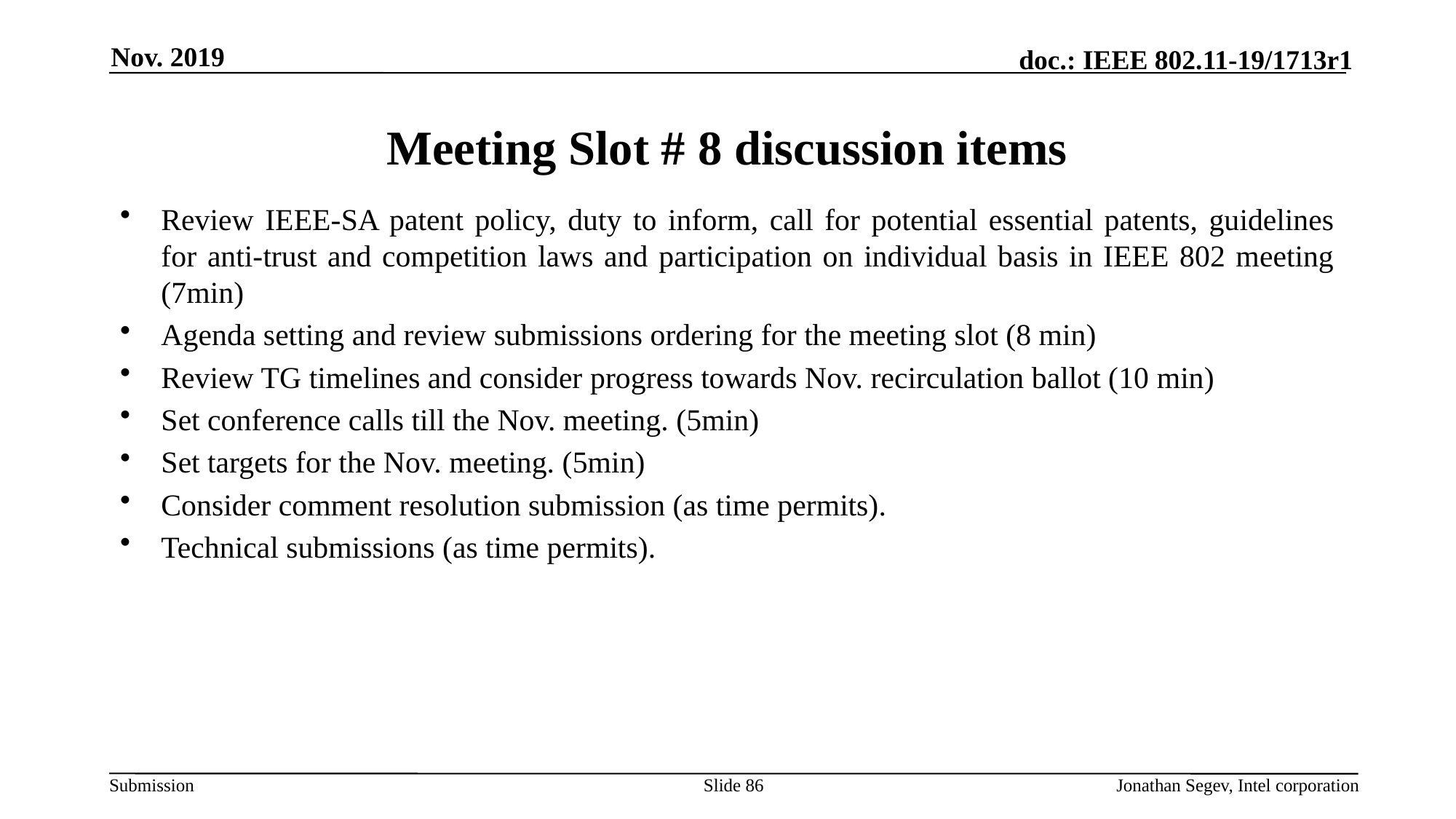

Nov. 2019
# Meeting Slot # 8 discussion items
Review IEEE-SA patent policy, duty to inform, call for potential essential patents, guidelines for anti-trust and competition laws and participation on individual basis in IEEE 802 meeting (7min)
Agenda setting and review submissions ordering for the meeting slot (8 min)
Review TG timelines and consider progress towards Nov. recirculation ballot (10 min)
Set conference calls till the Nov. meeting. (5min)
Set targets for the Nov. meeting. (5min)
Consider comment resolution submission (as time permits).
Technical submissions (as time permits).

Slide 86
Jonathan Segev, Intel corporation